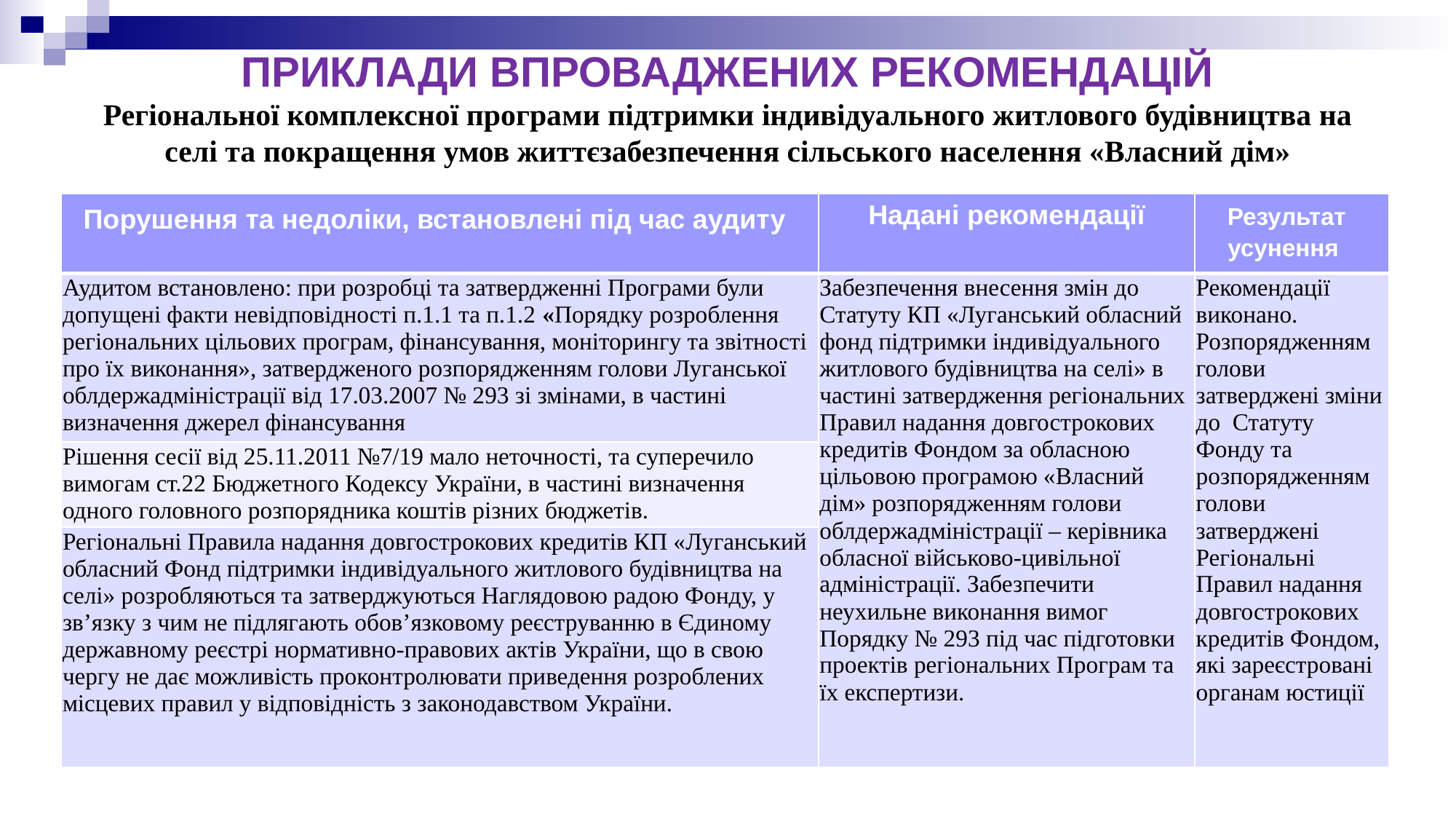

# ПРИКЛАДИ ВПРОВАДЖЕНИХ РЕКОМЕНДАЦІЙ Регіональної комплексної програми підтримки індивідуального житлового будівництва на селі та покращення умов життєзабезпечення сільського населення «Власний дім»
| Порушення та недоліки, встановлені під час аудиту | Надані рекомендації | Результат усунення |
| --- | --- | --- |
| Аудитом встановлено: при розробці та затвердженні Програми були допущені факти невідповідності п.1.1 та п.1.2 «Порядку розроблення регіональних цільових програм, фінансування, моніторингу та звітності про їх виконання», затвердженого розпорядженням голови Луганської облдержадміністрації від 17.03.2007 № 293 зі змінами, в частині визначення джерел фінансування | Забезпечення внесення змін до Статуту КП «Луганський обласний фонд підтримки індивідуального житлового будівництва на селі» в частині затвердження регіональних Правил надання довгострокових кредитів Фондом за обласною цільовою програмою «Власний дім» розпорядженням голови облдержадміністрації – керівника обласної військово-цивільної адміністрації. Забезпечити неухильне виконання вимог Порядку № 293 під час підготовки проектів регіональних Програм та їх експертизи. | Рекомендації виконано. Розпорядженням голови затверджені зміни до Статуту Фонду та розпорядженням голови затверджені Регіональні Правил надання довгострокових кредитів Фондом, які зареєстровані органам юстиції |
| Рішення сесії від 25.11.2011 №7/19 мало неточності, та суперечило вимогам ст.22 Бюджетного Кодексу України, в частині визначення одного головного розпорядника коштів різних бюджетів. |  |  |
| Регіональні Правила надання довгострокових кредитів КП «Луганський обласний Фонд підтримки індивідуального житлового будівництва на селі» розробляються та затверджуються Наглядовою радою Фонду, у зв’язку з чим не підлягають обов’язковому реєструванню в Єдиному державному реєстрі нормативно-правових актів України, що в свою чергу не дає можливість проконтролювати приведення розроблених місцевих правил у відповідність з законодавством України. |  |  |